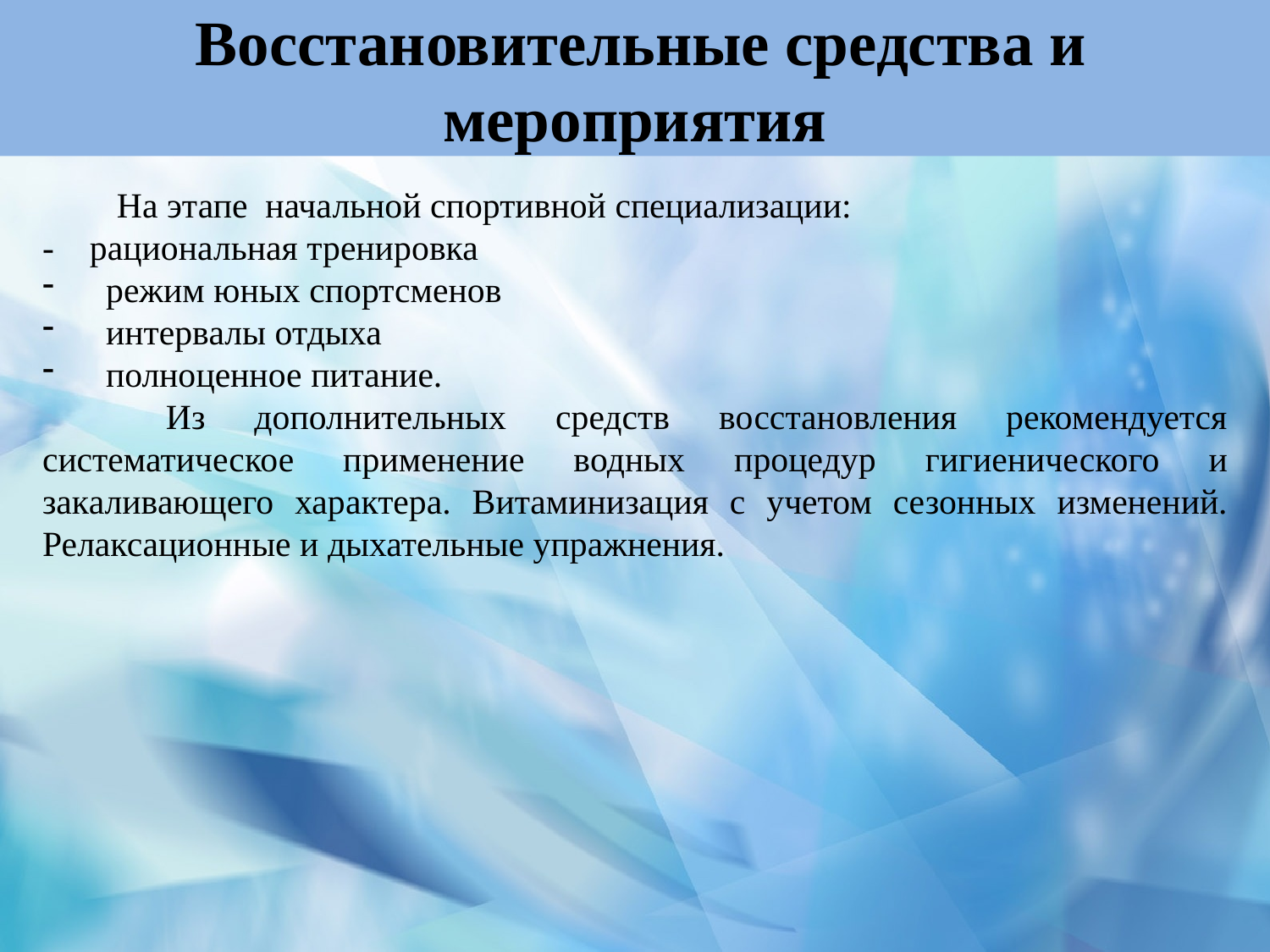

# Восстановительные средства и мероприятия
На этапе  начальной спортивной специализации:
-    рациональная тренировка
режим юных спортсменов
интервалы отдыха
полноценное питание.
 Из дополнительных средств восстановления рекомендуется систематическое применение водных процедур гигиенического и закаливающего характера. Витаминизация с учетом сезонных изменений. Релаксационные и дыхательные упражнения.